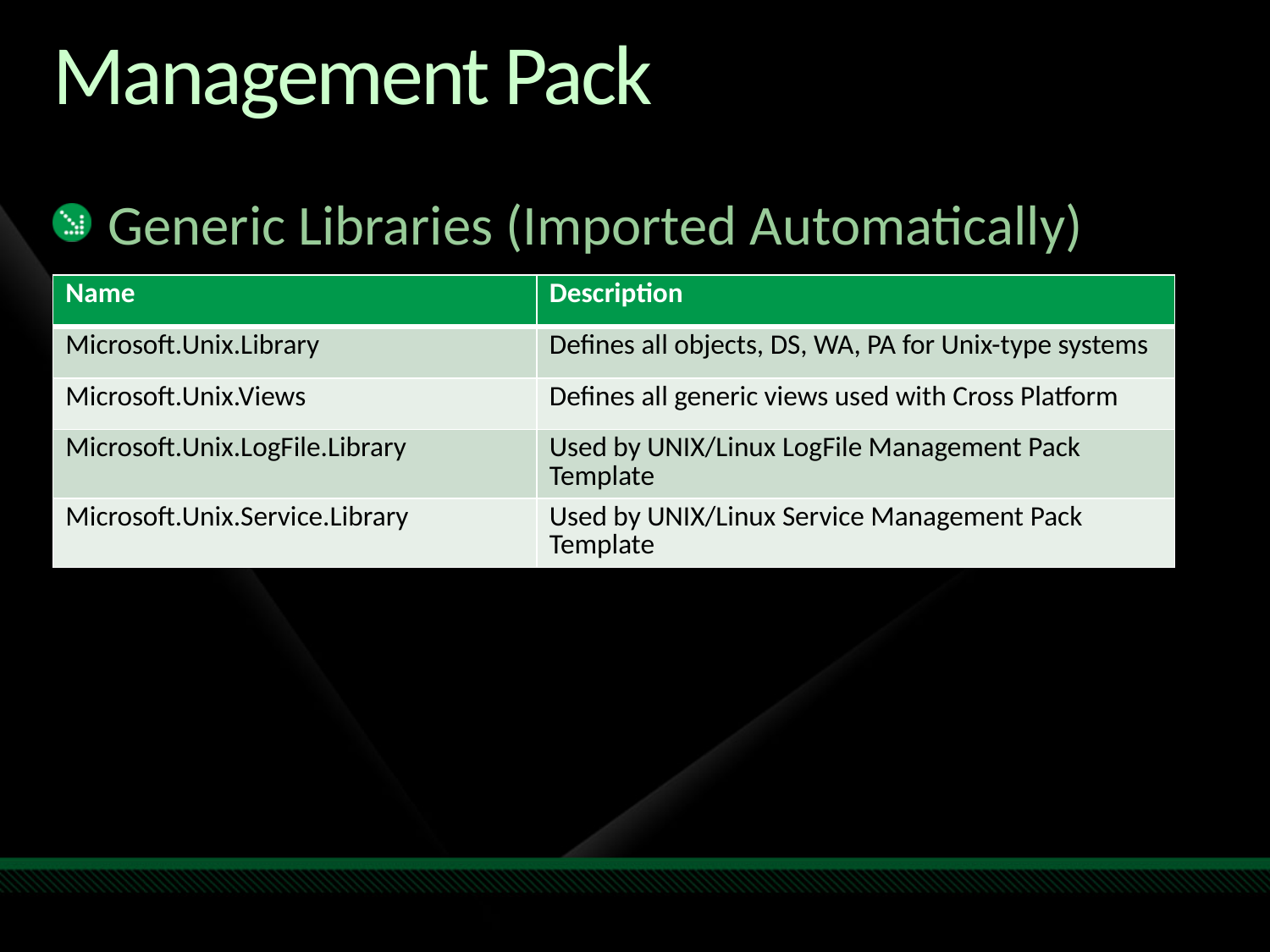

# Management Pack
Generic Libraries (Imported Automatically)

| Name | Description |
| --- | --- |
| Microsoft.Unix.Library | Defines all objects, DS, WA, PA for Unix-type systems |
| Microsoft.Unix.Views | Defines all generic views used with Cross Platform |
| Microsoft.Unix.LogFile.Library | Used by UNIX/Linux LogFile Management Pack Template |
| Microsoft.Unix.Service.Library | Used by UNIX/Linux Service Management Pack Template |